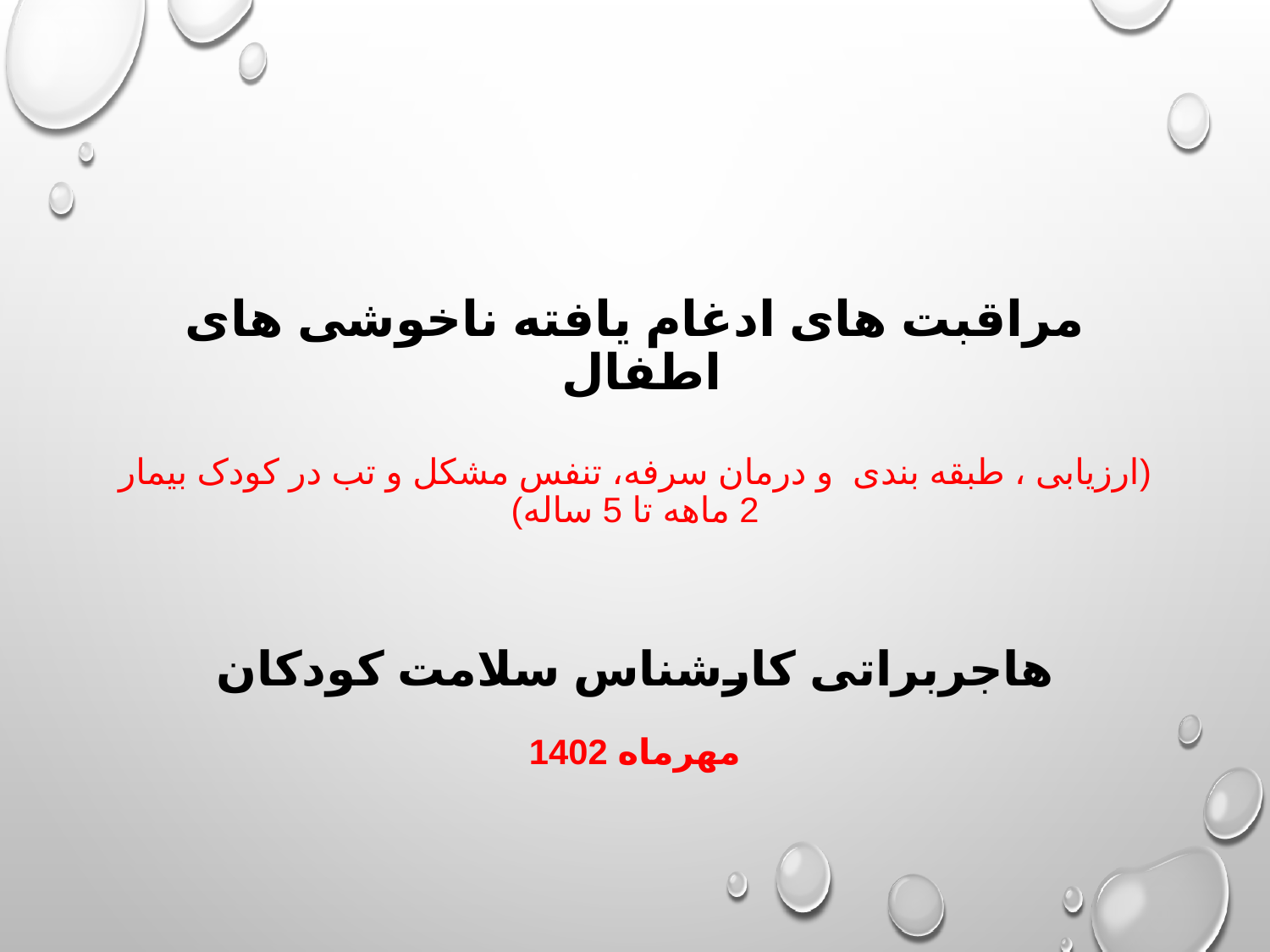

# مراقبت های ادغام یافته ناخوشی های اطفال (ارزیابی ، طبقه بندی  و درمان سرفه، تنفس مشکل و تب در کودک بیمار 2 ماهه تا 5 ساله) هاجربراتی کارشناس سلامت کودکان مهرماه 1402